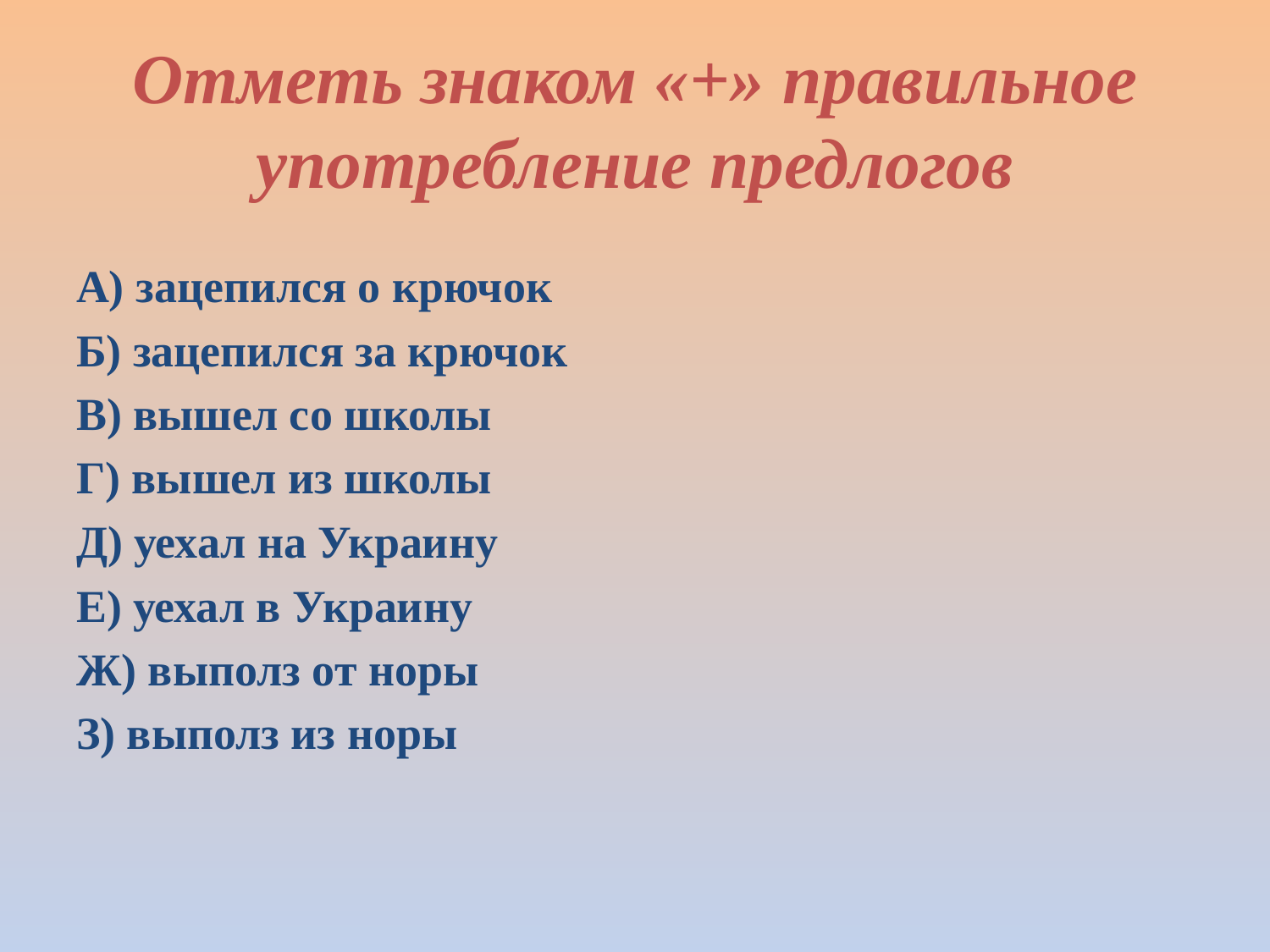

# Отметь знаком «+» правильное употребление предлогов

А) зацепился о крючок
Б) зацепился за крючок
В) вышел со школы
Г) вышел из школы
Д) уехал на Украину
Е) уехал в Украину
Ж) выполз от норы
З) выполз из норы